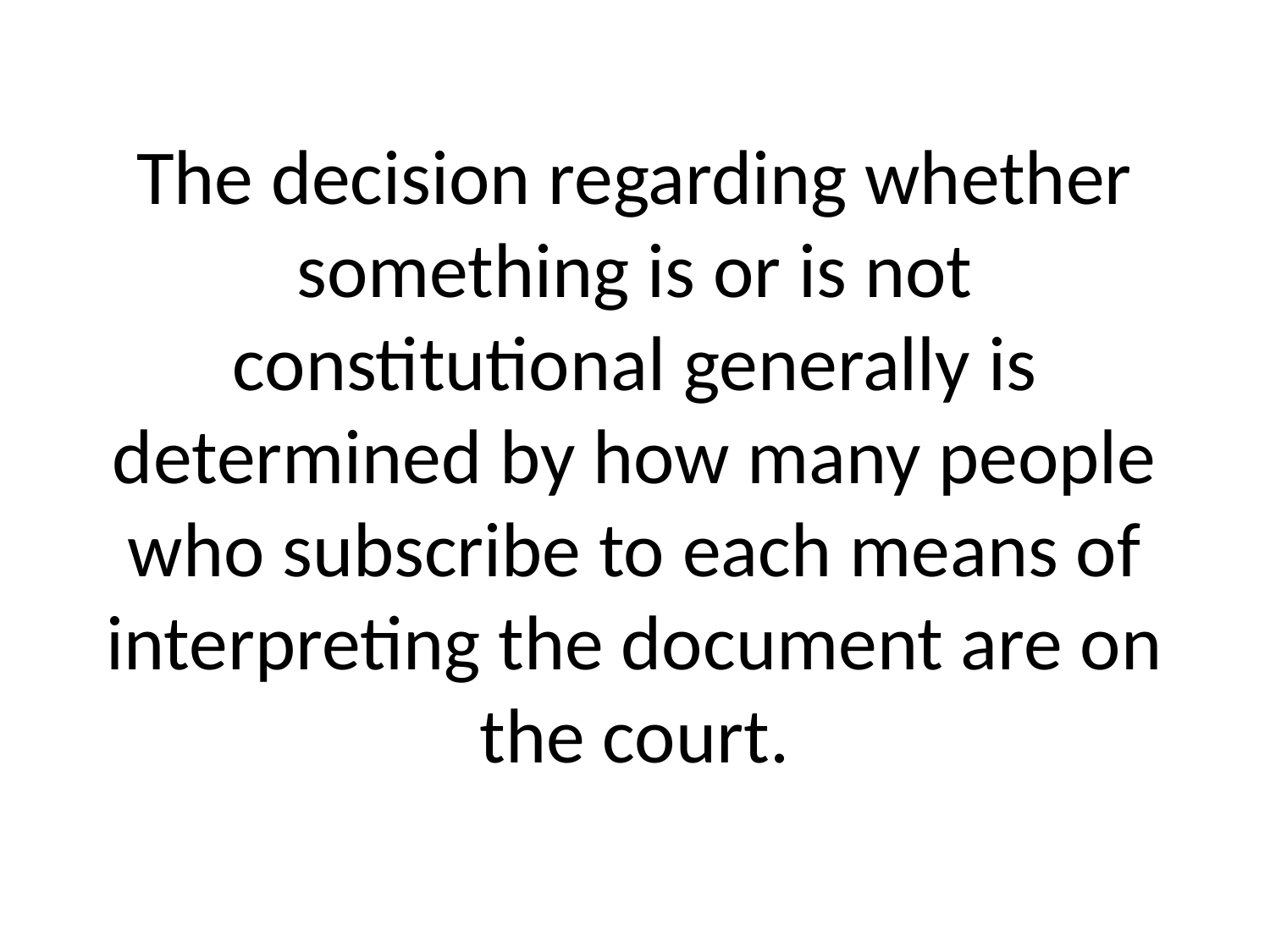

# The decision regarding whether something is or is not constitutional generally is determined by how many people who subscribe to each means of interpreting the document are on the court.